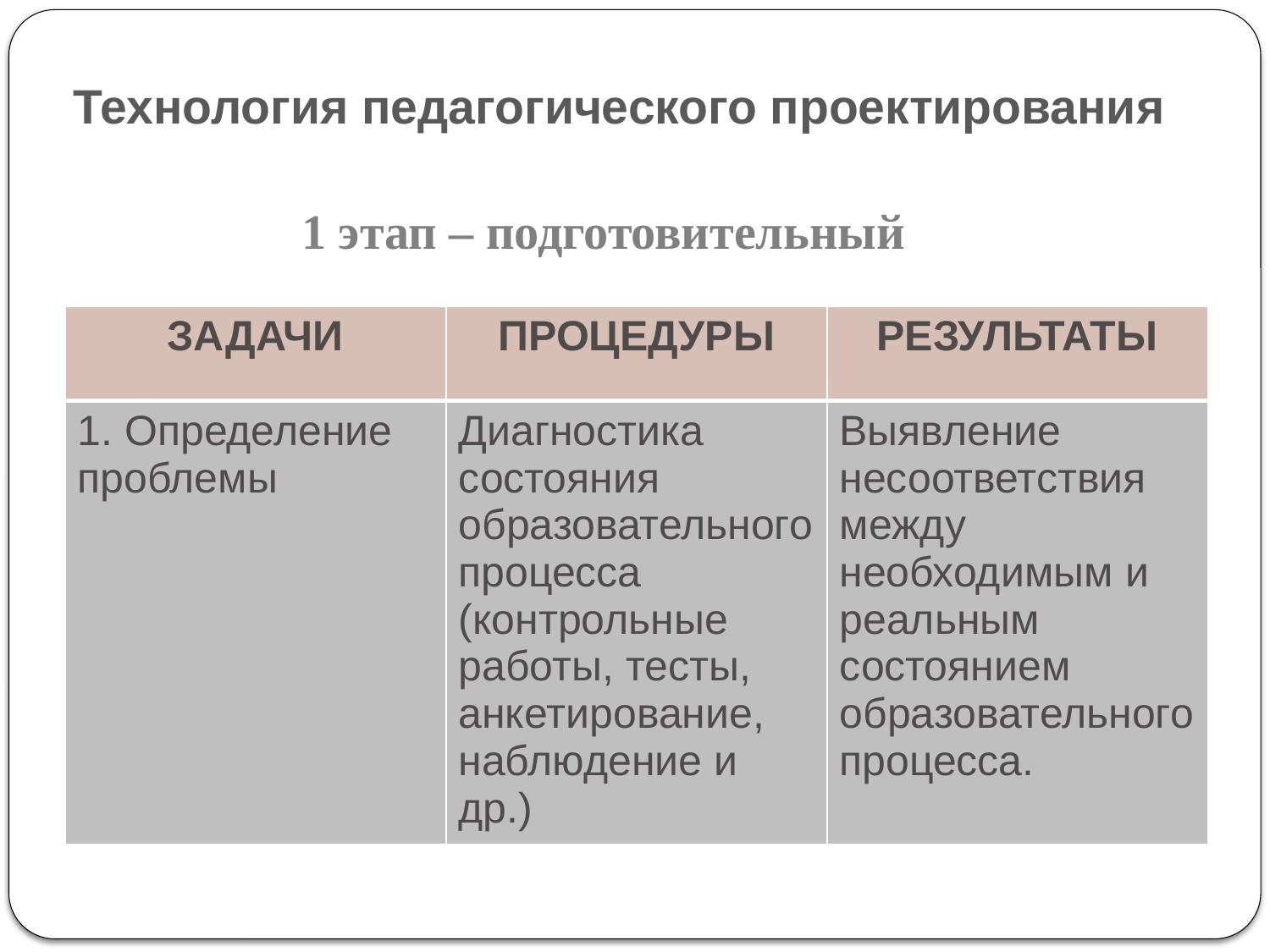

# Технология педагогического проектирования
1 этап – подготовительный
| ЗАДАЧИ | ПРОЦЕДУРЫ | РЕЗУЛЬТАТЫ |
| --- | --- | --- |
| 1. Определение проблемы | Диагностика состояния образовательного процесса (контрольные работы, тесты, анкетирование, наблюдение и др.) | Выявление несоответствия между необходимым и реальным состоянием образовательного процесса. |